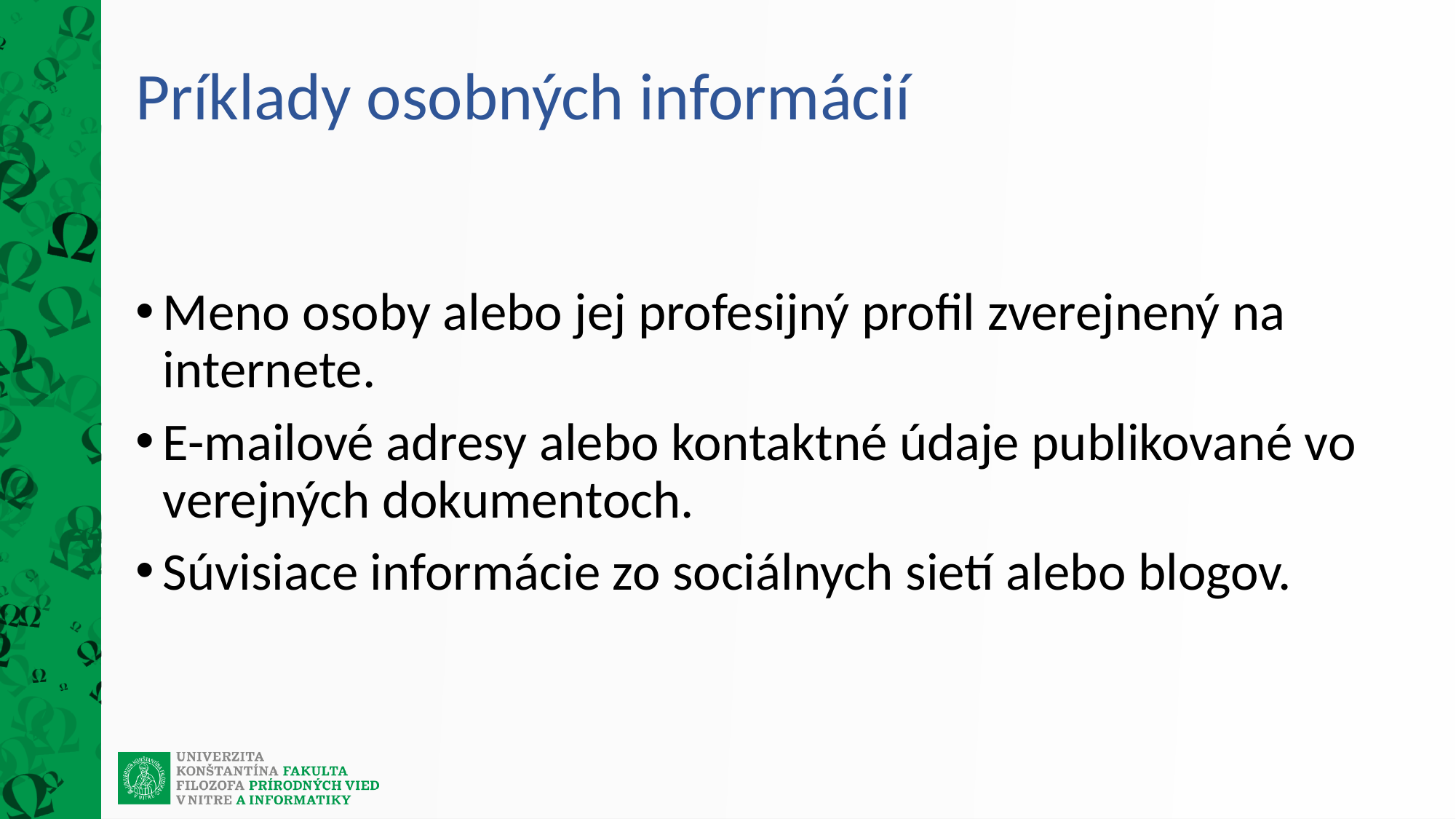

# Príklady osobných informácií

Meno osoby alebo jej profesijný profil zverejnený na internete.
E-mailové adresy alebo kontaktné údaje publikované vo verejných dokumentoch.
Súvisiace informácie zo sociálnych sietí alebo blogov.